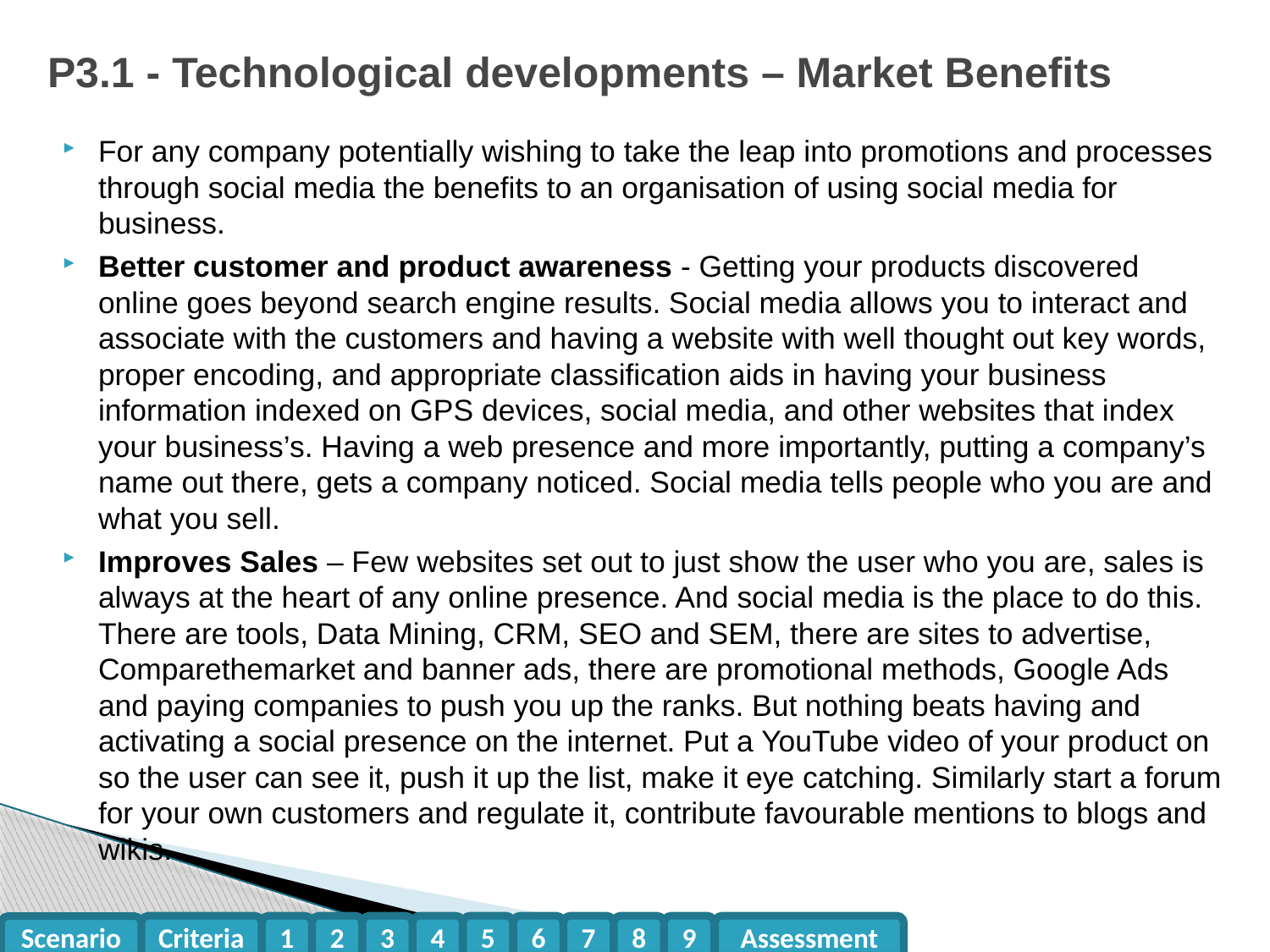

# P3.1 - Technological developments – Market Benefits
For any company potentially wishing to take the leap into promotions and processes through social media the benefits to an organisation of using social media for business.
Better customer and product awareness - Getting your products discovered online goes beyond search engine results. Social media allows you to interact and associate with the customers and having a website with well thought out key words, proper encoding, and appropriate classification aids in having your business information indexed on GPS devices, social media, and other websites that index your business’s. Having a web presence and more importantly, putting a company’s name out there, gets a company noticed. Social media tells people who you are and what you sell.
Improves Sales – Few websites set out to just show the user who you are, sales is always at the heart of any online presence. And social media is the place to do this. There are tools, Data Mining, CRM, SEO and SEM, there are sites to advertise, Comparethemarket and banner ads, there are promotional methods, Google Ads and paying companies to push you up the ranks. But nothing beats having and activating a social presence on the internet. Put a YouTube video of your product on so the user can see it, push it up the list, make it eye catching. Similarly start a forum for your own customers and regulate it, contribute favourable mentions to blogs and wikis.